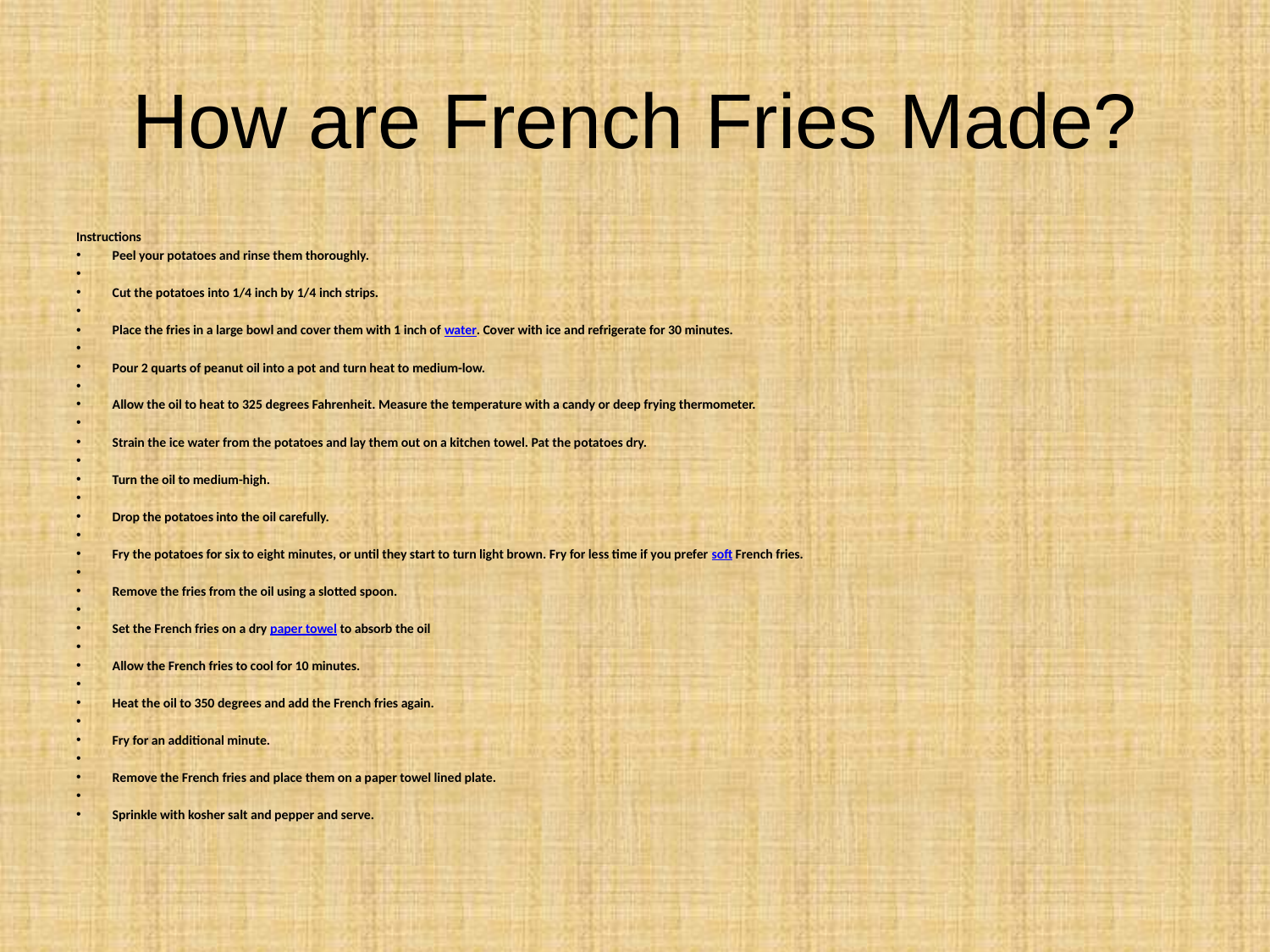

# How are French Fries Made?
Instructions
Peel your potatoes and rinse them thoroughly.

Cut the potatoes into 1/4 inch by 1/4 inch strips.

Place the fries in a large bowl and cover them with 1 inch of water. Cover with ice and refrigerate for 30 minutes.

Pour 2 quarts of peanut oil into a pot and turn heat to medium-low.

Allow the oil to heat to 325 degrees Fahrenheit. Measure the temperature with a candy or deep frying thermometer.

Strain the ice water from the potatoes and lay them out on a kitchen towel. Pat the potatoes dry.

Turn the oil to medium-high.

Drop the potatoes into the oil carefully.

Fry the potatoes for six to eight minutes, or until they start to turn light brown. Fry for less time if you prefer soft French fries.

Remove the fries from the oil using a slotted spoon.

Set the French fries on a dry paper towel to absorb the oil

Allow the French fries to cool for 10 minutes.

Heat the oil to 350 degrees and add the French fries again.

Fry for an additional minute.

Remove the French fries and place them on a paper towel lined plate.

Sprinkle with kosher salt and pepper and serve.